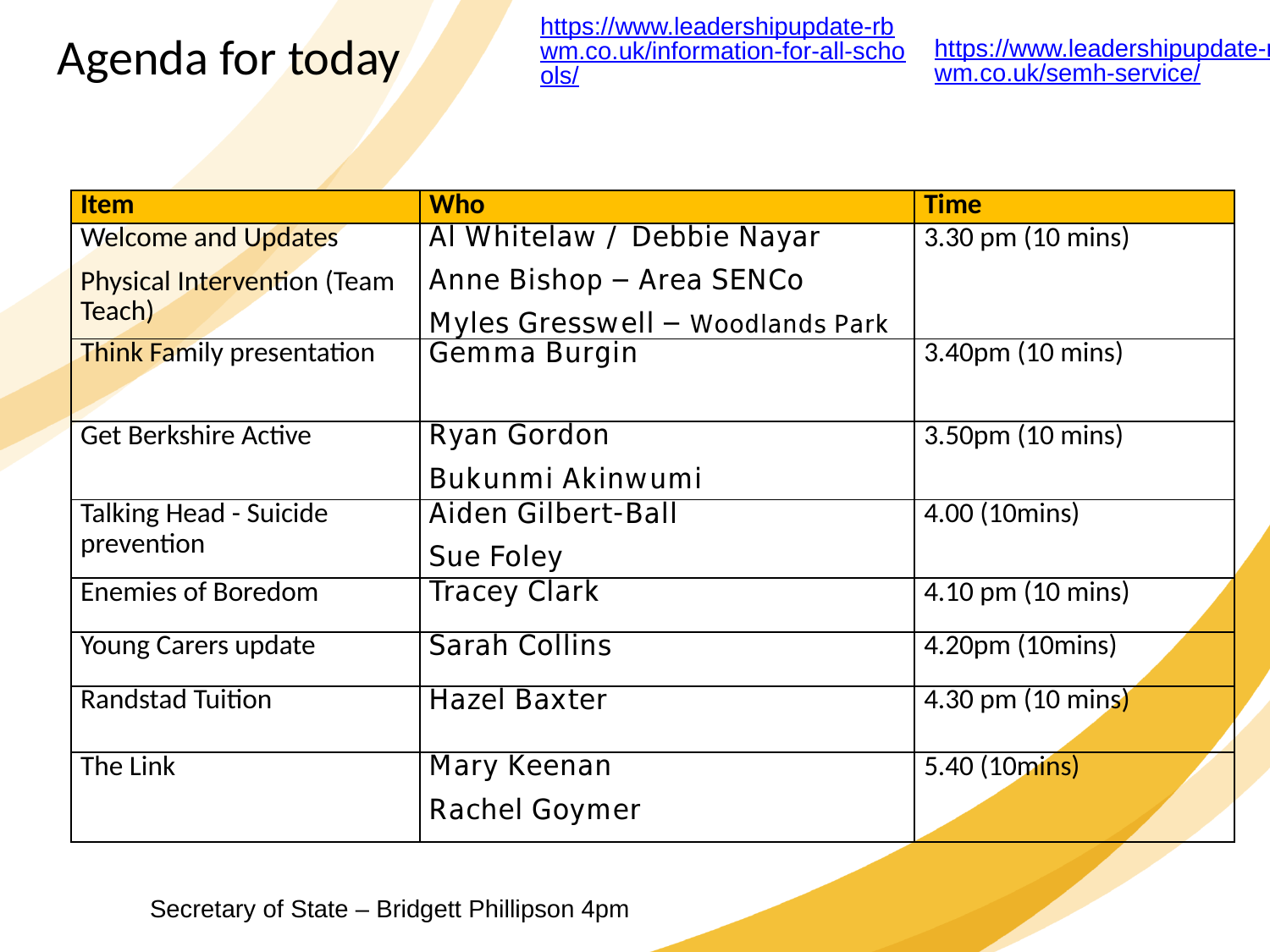

Agenda for today
https://www.leadershipupdate-rbwm.co.uk/information-for-all-schools/
https://www.leadershipupdate-rbwm.co.uk/semh-service/
| Item | Who | Time |
| --- | --- | --- |
| Welcome and Updates Physical Intervention (Team Teach) | Al Whitelaw / Debbie Nayar Anne Bishop – Area SENCo Myles Gresswell – Woodlands Park | 3.30 pm (10 mins) |
| Think Family presentation | Gemma Burgin | 3.40pm (10 mins) |
| Get Berkshire Active | Ryan Gordon Bukunmi Akinwumi | 3.50pm (10 mins) |
| Talking Head - Suicide prevention | Aiden Gilbert-Ball Sue Foley | 4.00 (10mins) |
| Enemies of Boredom | Tracey Clark | 4.10 pm (10 mins) |
| Young Carers update | Sarah Collins | 4.20pm (10mins) |
| Randstad Tuition | Hazel Baxter | 4.30 pm (10 mins) |
| The Link | Mary Keenan Rachel Goymer | 5.40 (10mins) |
Secretary of State – Bridgett Phillipson 4pm